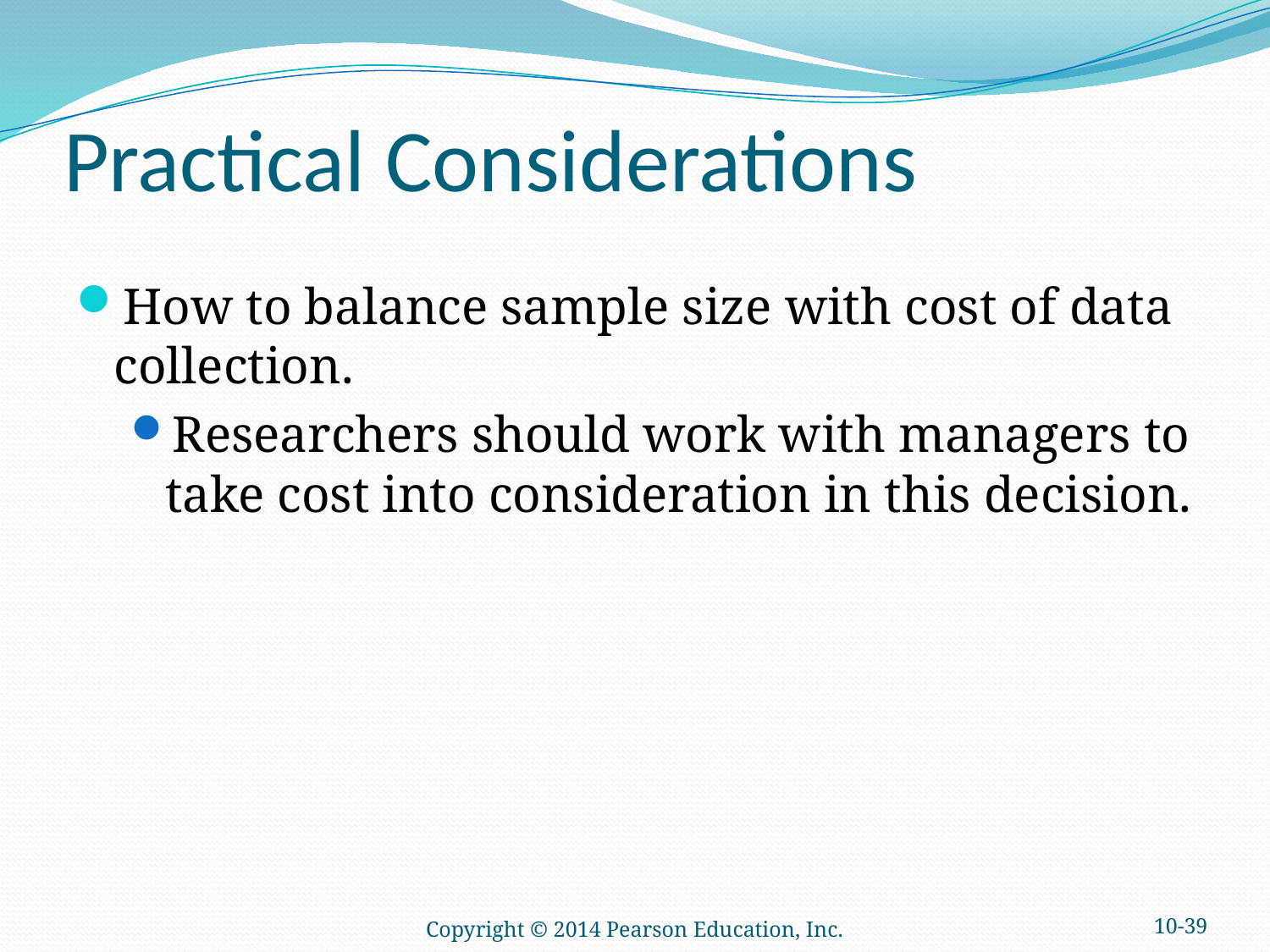

# Practical Considerations
How to balance sample size with cost of data collection.
Researchers should work with managers to take cost into consideration in this decision.